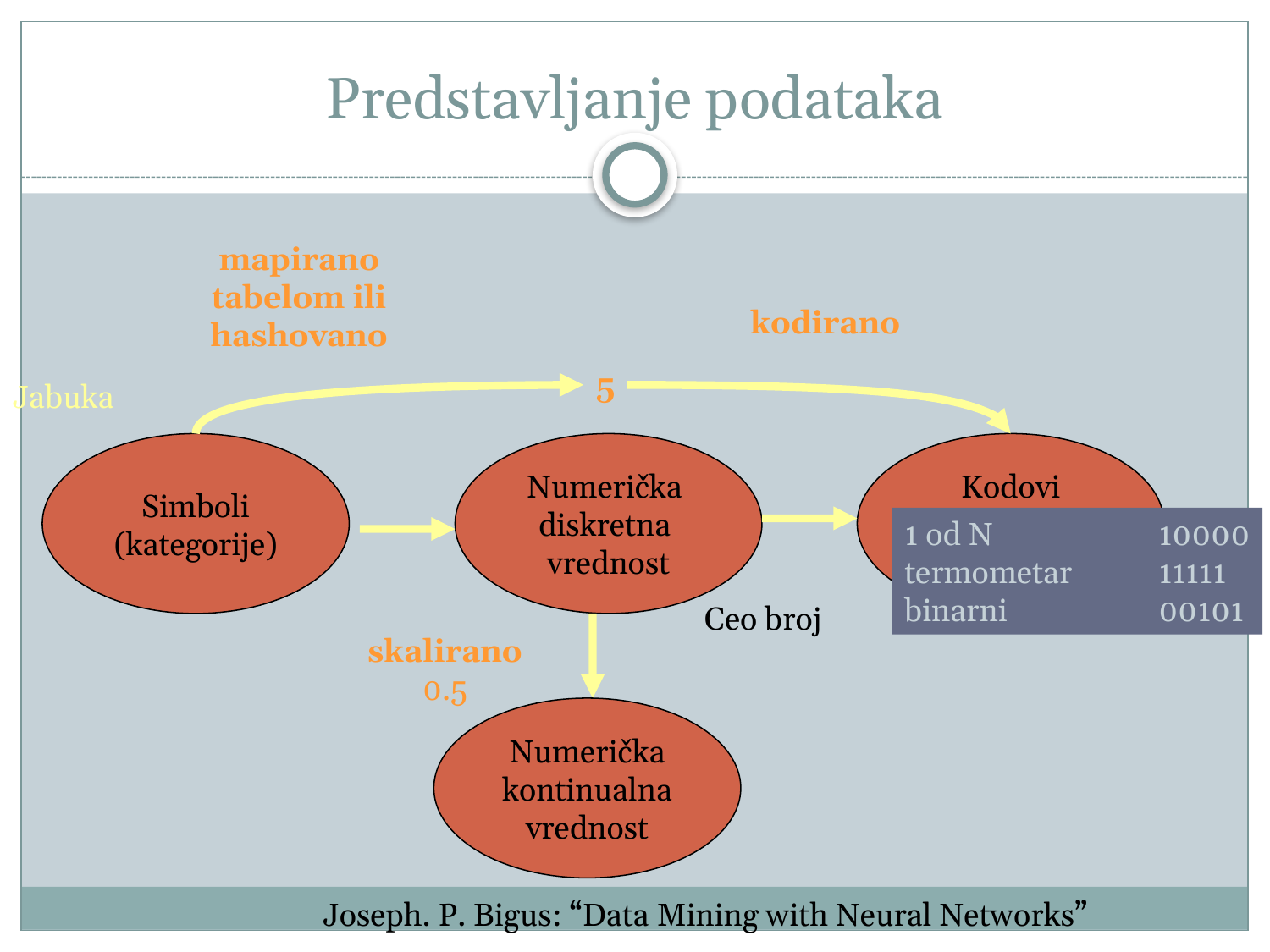

# Predstavljanje podataka
mapirano
 tabelom ili
hashovano
kodirano
5
Jabuka
Simboli
(kategorije)
Numerička
diskretna
vrednost
Kodovi

1 od N		10000
termometar	11111
binarni		00101

Ceo broj

skalirano
0.5
Numerička
kontinualna
vrednost
Joseph. P. Bigus: “Data Mining with Neural Networks”